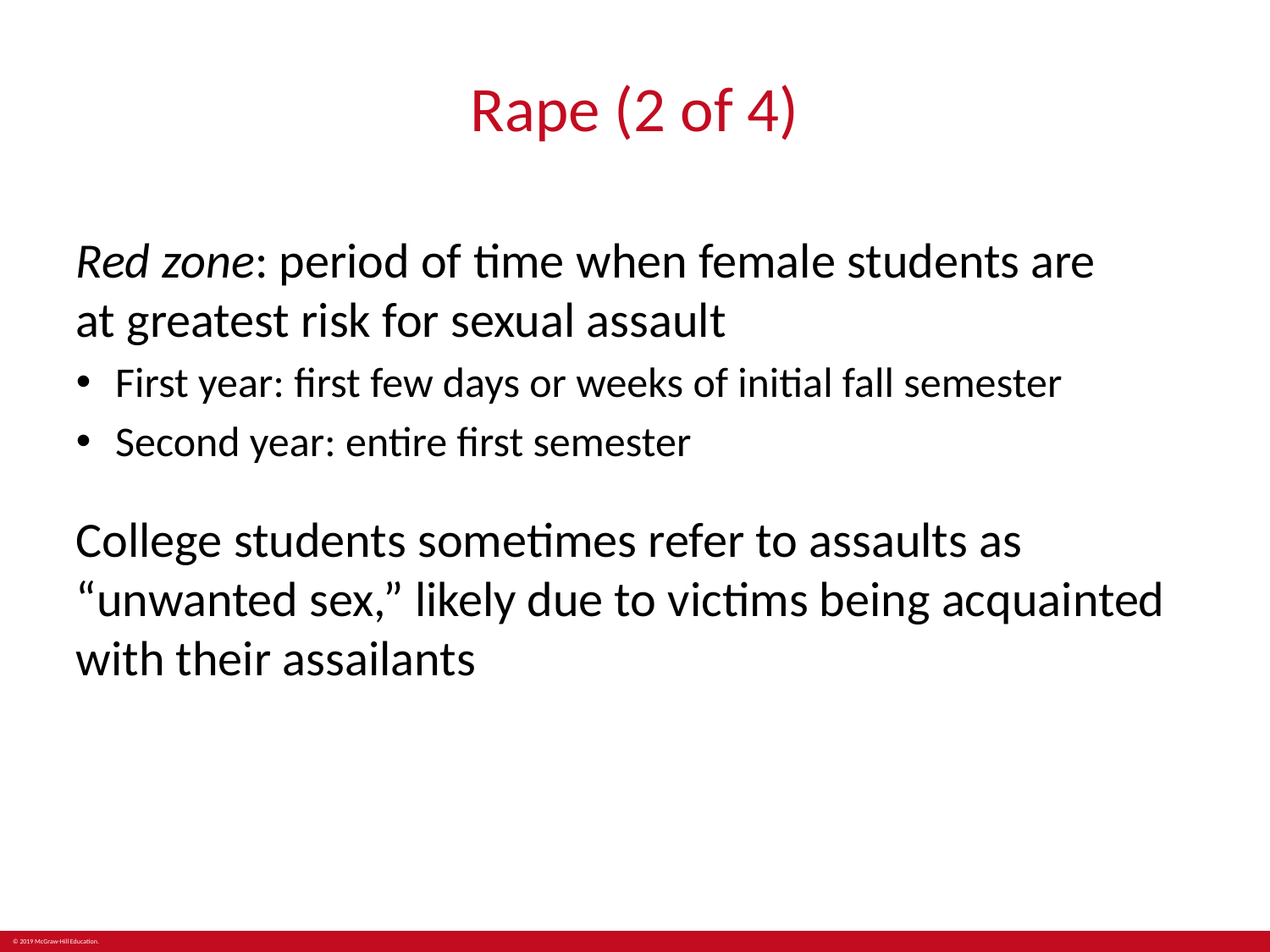

# Rape (2 of 4)
Red zone: period of time when female students are
at greatest risk for sexual assault
First year: first few days or weeks of initial fall semester
Second year: entire first semester
College students sometimes refer to assaults as “unwanted sex,” likely due to victims being acquainted with their assailants